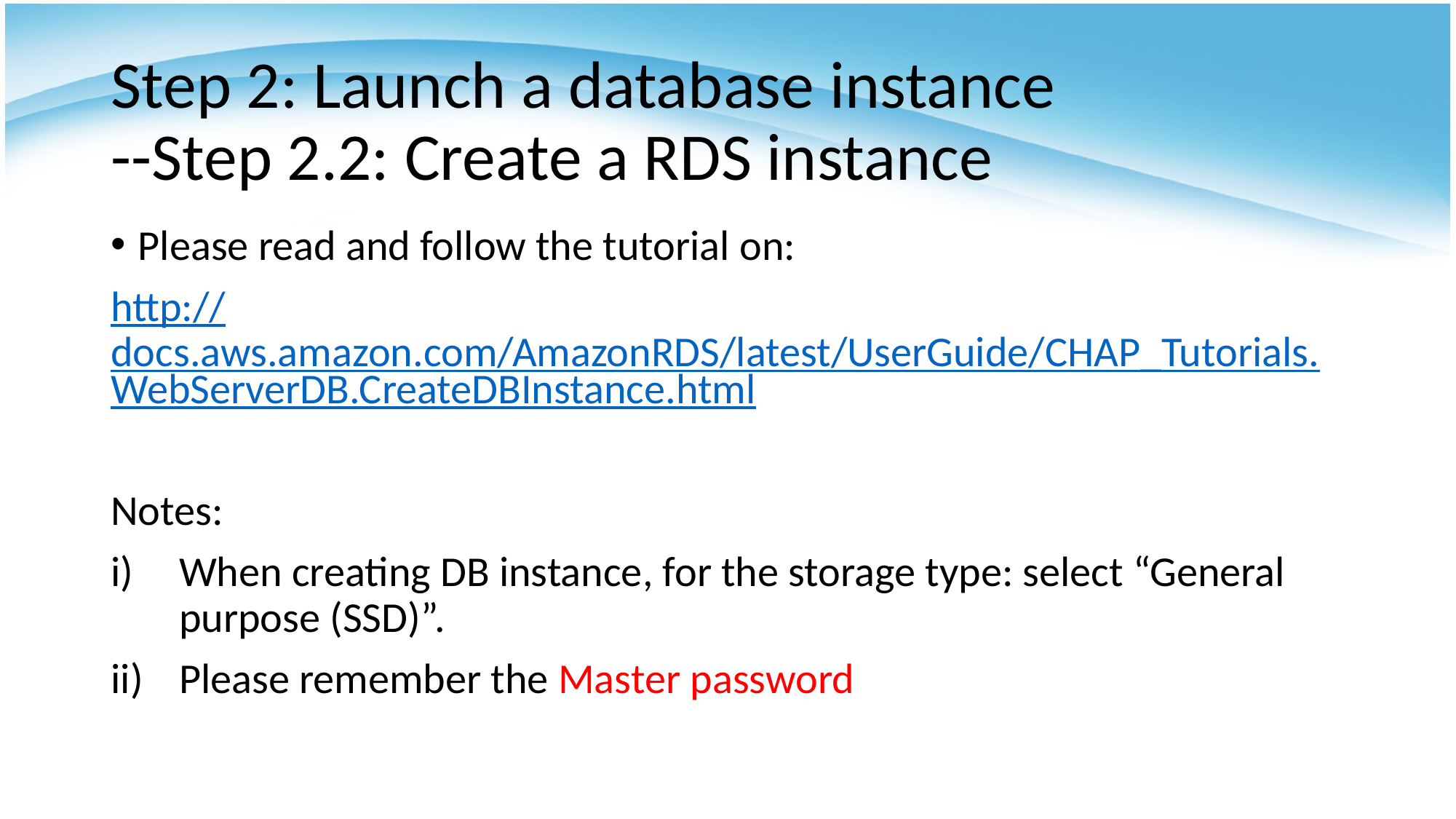

# Step 2: Launch a database instance --Step 2.2: Create a RDS instance
Please read and follow the tutorial on:
http://docs.aws.amazon.com/AmazonRDS/latest/UserGuide/CHAP_Tutorials.WebServerDB.CreateDBInstance.html

Notes:
When creating DB instance, for the storage type: select “General purpose (SSD)”.
Please remember the Master password